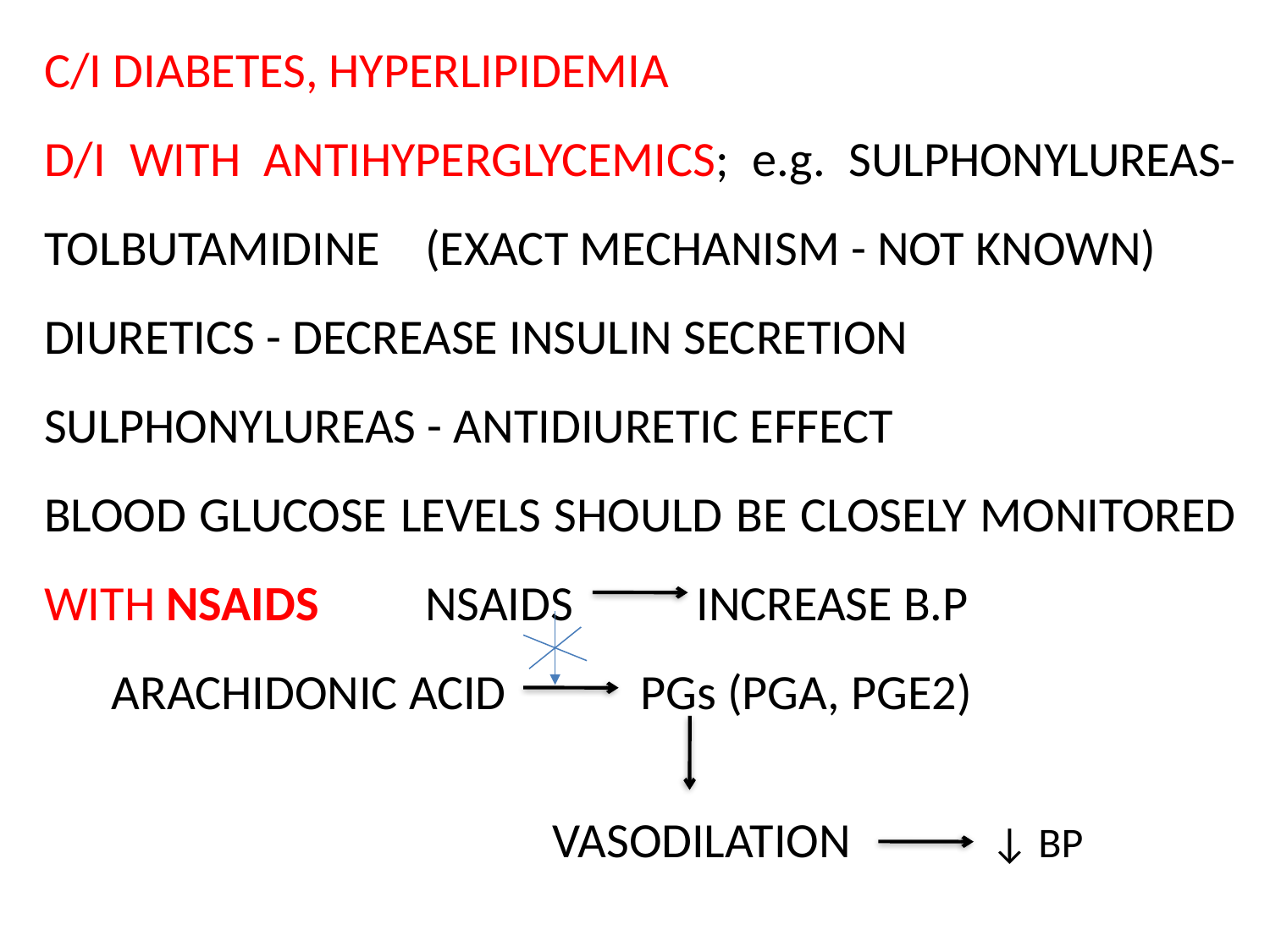

C/I DIABETES, HYPERLIPIDEMIA
D/I WITH ANTIHYPERGLYCEMICS; e.g. SULPHONYLUREAS-TOLBUTAMIDINE  	(EXACT MECHANISM - NOT KNOWN)
DIURETICS - DECREASE INSULIN SECRETION
SULPHONYLUREAS - ANTIDIURETIC EFFECT
BLOOD GLUCOSE LEVELS SHOULD BE CLOSELY MONITORED WITH NSAIDS	NSAIDS           INCREASE B.P
      ARACHIDONIC ACID            PGs (PGA, PGE2)

				VASODILATION 	      ↓ BP